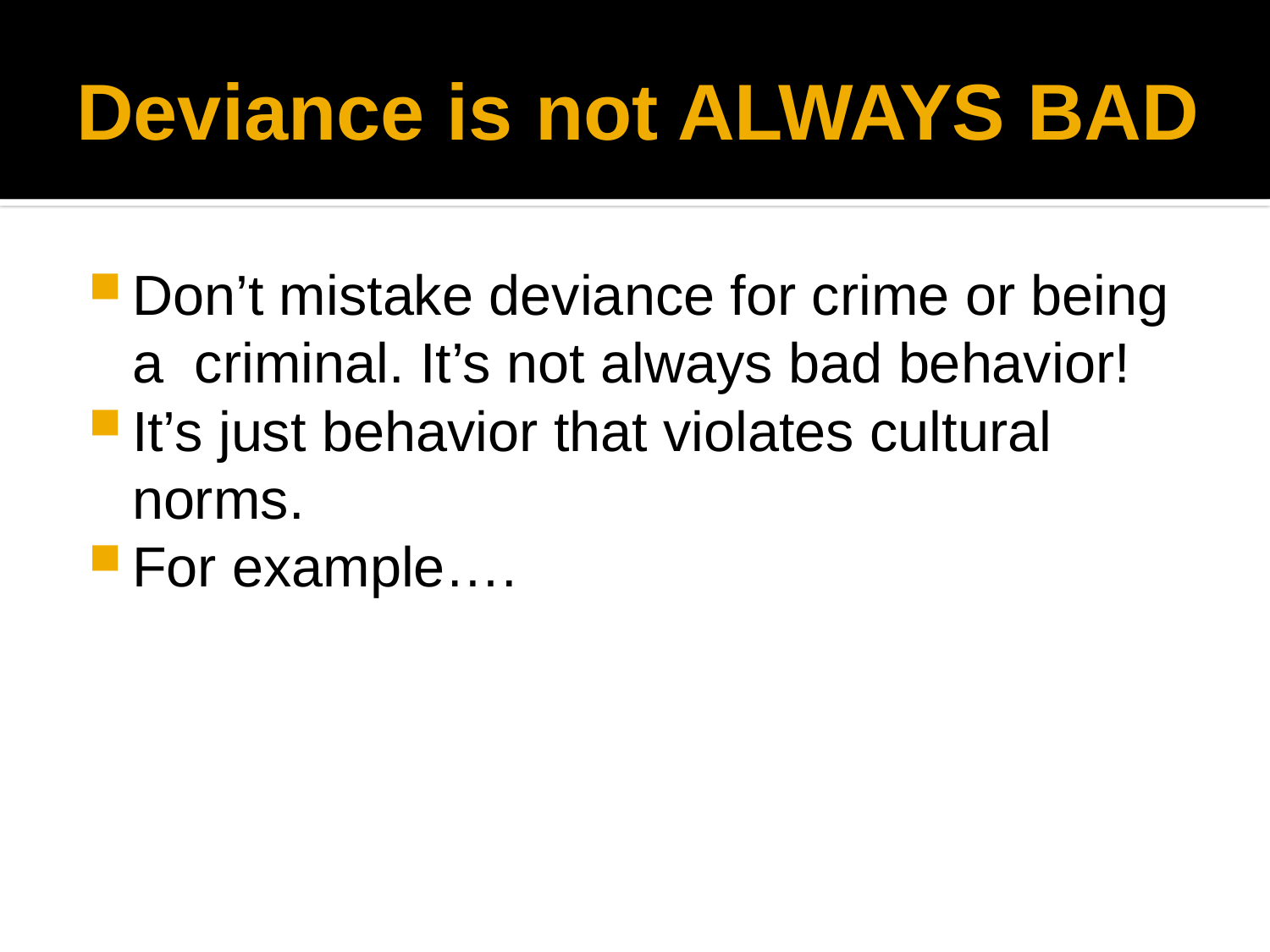

# Deviance is not ALWAYS BAD
Don’t mistake deviance for crime or being a  criminal. It’s not always bad behavior!
It’s just behavior that violates cultural norms.
For example….